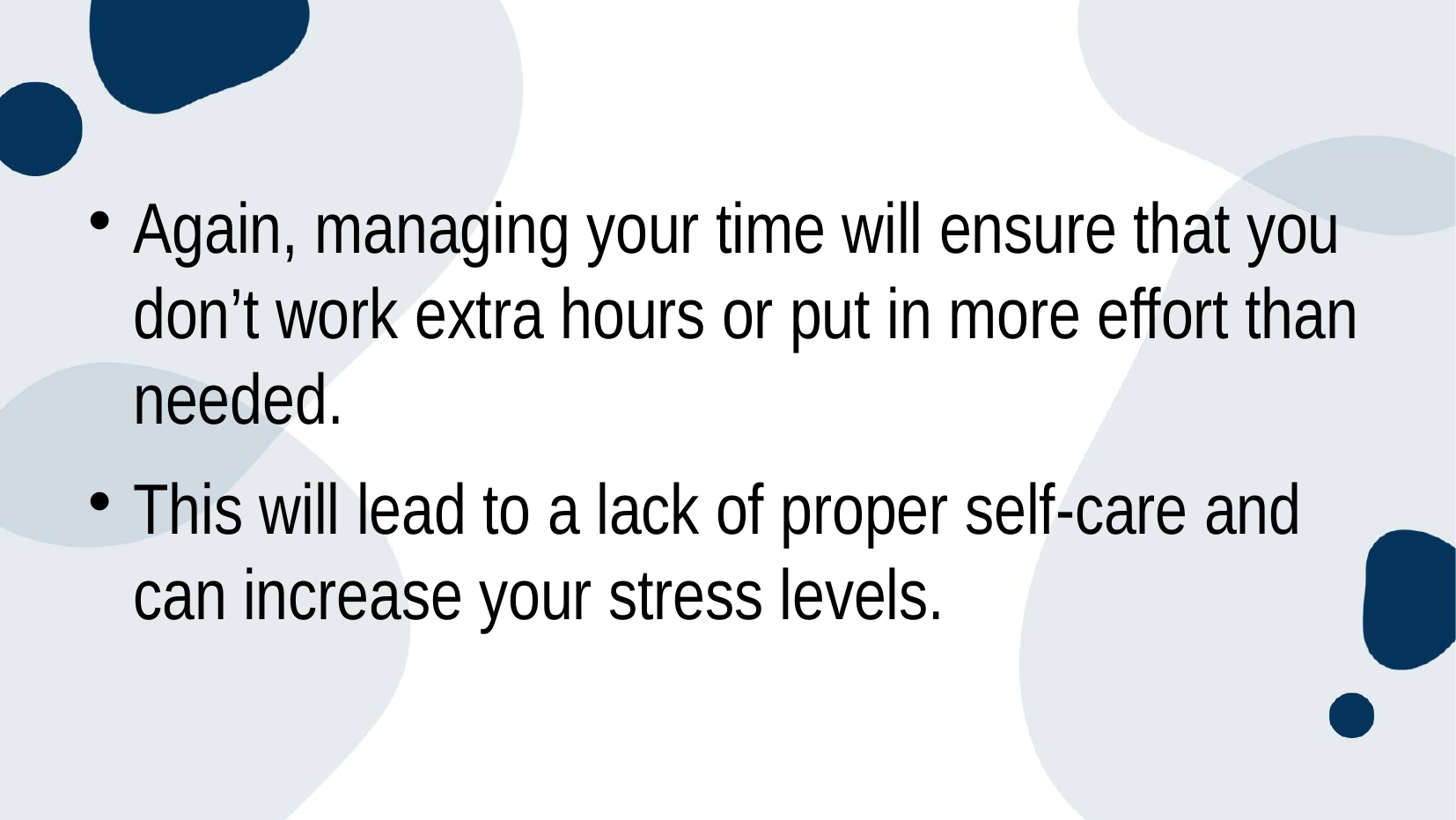

#
Again, managing your time will ensure that you don’t work extra hours or put in more effort than needed.
This will lead to a lack of proper self-care and can increase your stress levels.